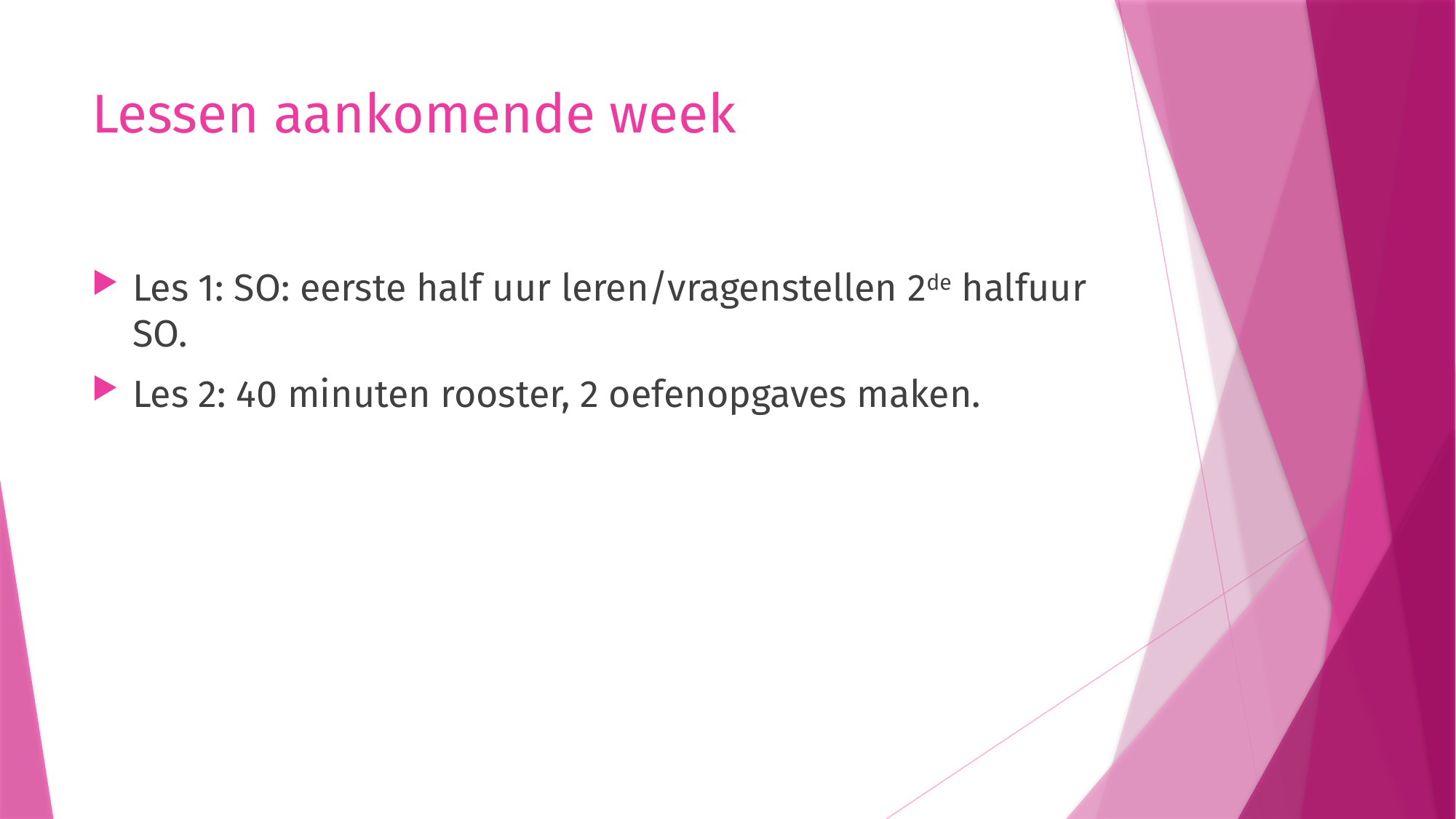

# Lessen aankomende week
Les 1: SO: eerste half uur leren/vragenstellen 2de halfuur SO.
Les 2: 40 minuten rooster, 2 oefenopgaves maken.